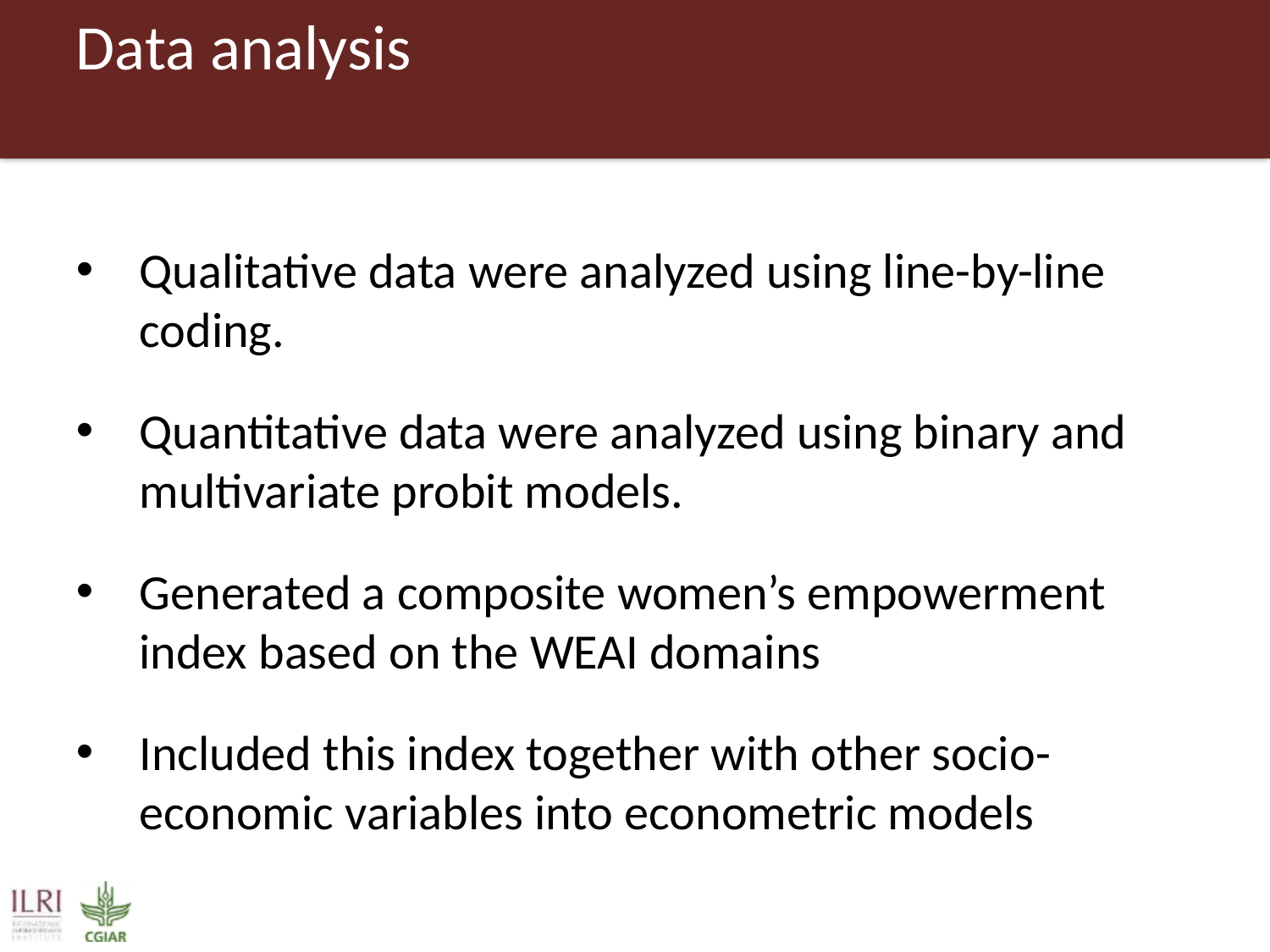

# Data analysis
Qualitative data were analyzed using line-by-line coding.
Quantitative data were analyzed using binary and multivariate probit models.
Generated a composite women’s empowerment index based on the WEAI domains
Included this index together with other socio-economic variables into econometric models